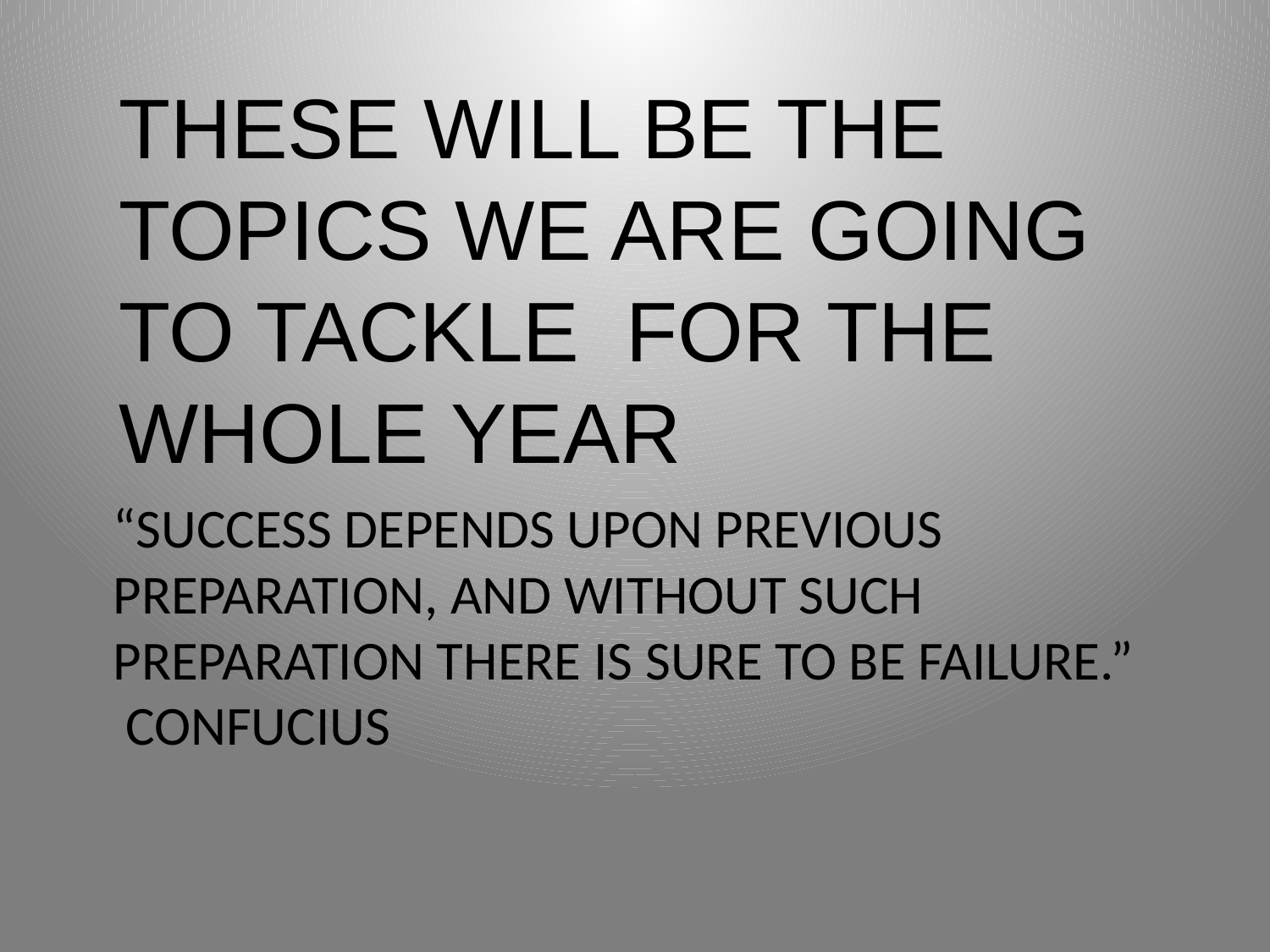

THESE WILL BE THE TOPICS WE ARE GOING TO TACKLE  FOR THE WHOLE YEAR
# “Success depends upon previous preparation, and without such preparation there is sure to be failure.”  Confucius